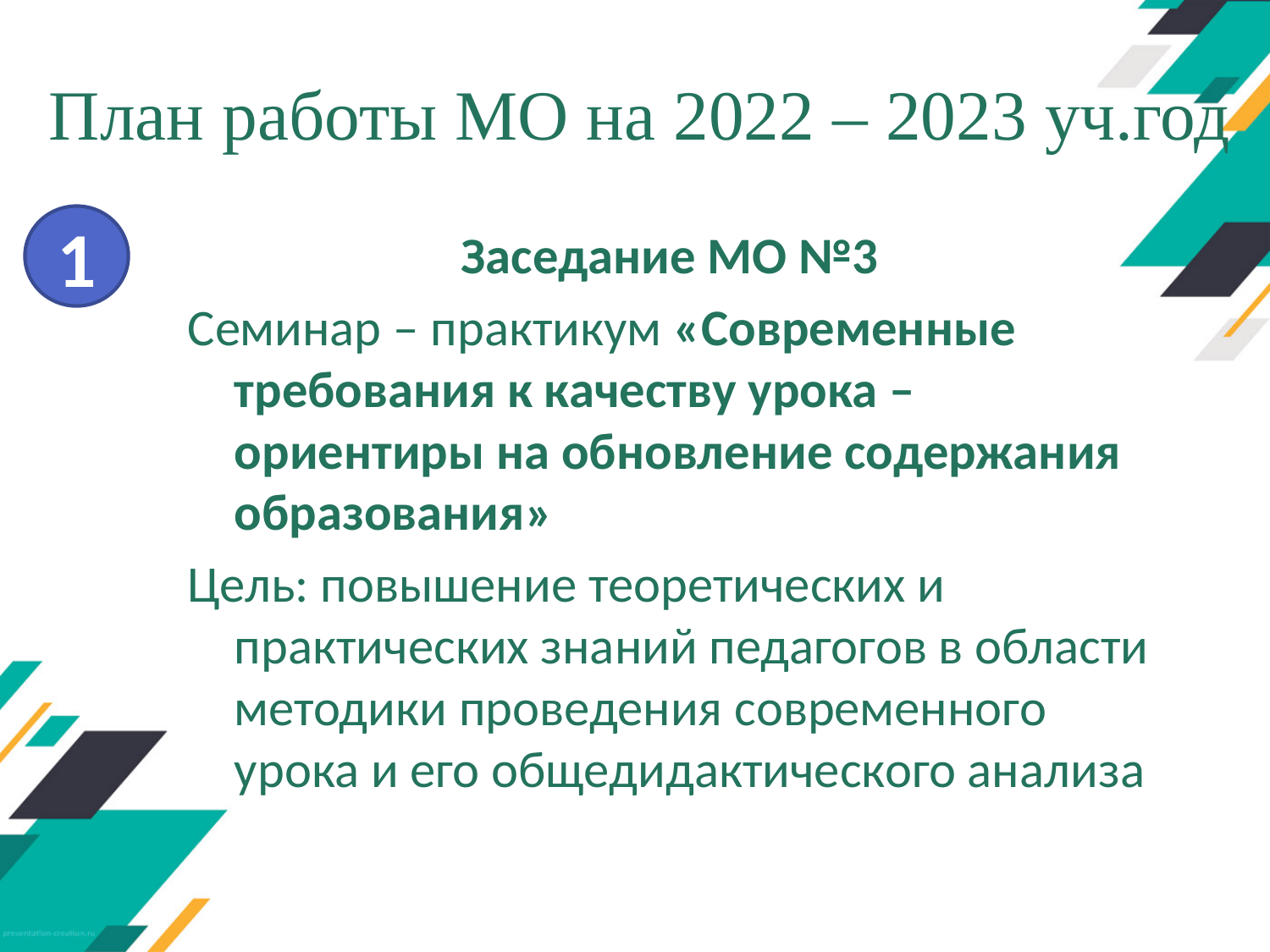

# План работы МО на 2022 – 2023 уч.год
1
Заседание МО №3
Семинар – практикум «Современные требования к качеству урока – ориентиры на обновление содержания образования»
Цель: повышение теоретических и    практических знаний педагогов в области методики проведения современного урока и его общедидактического анализа